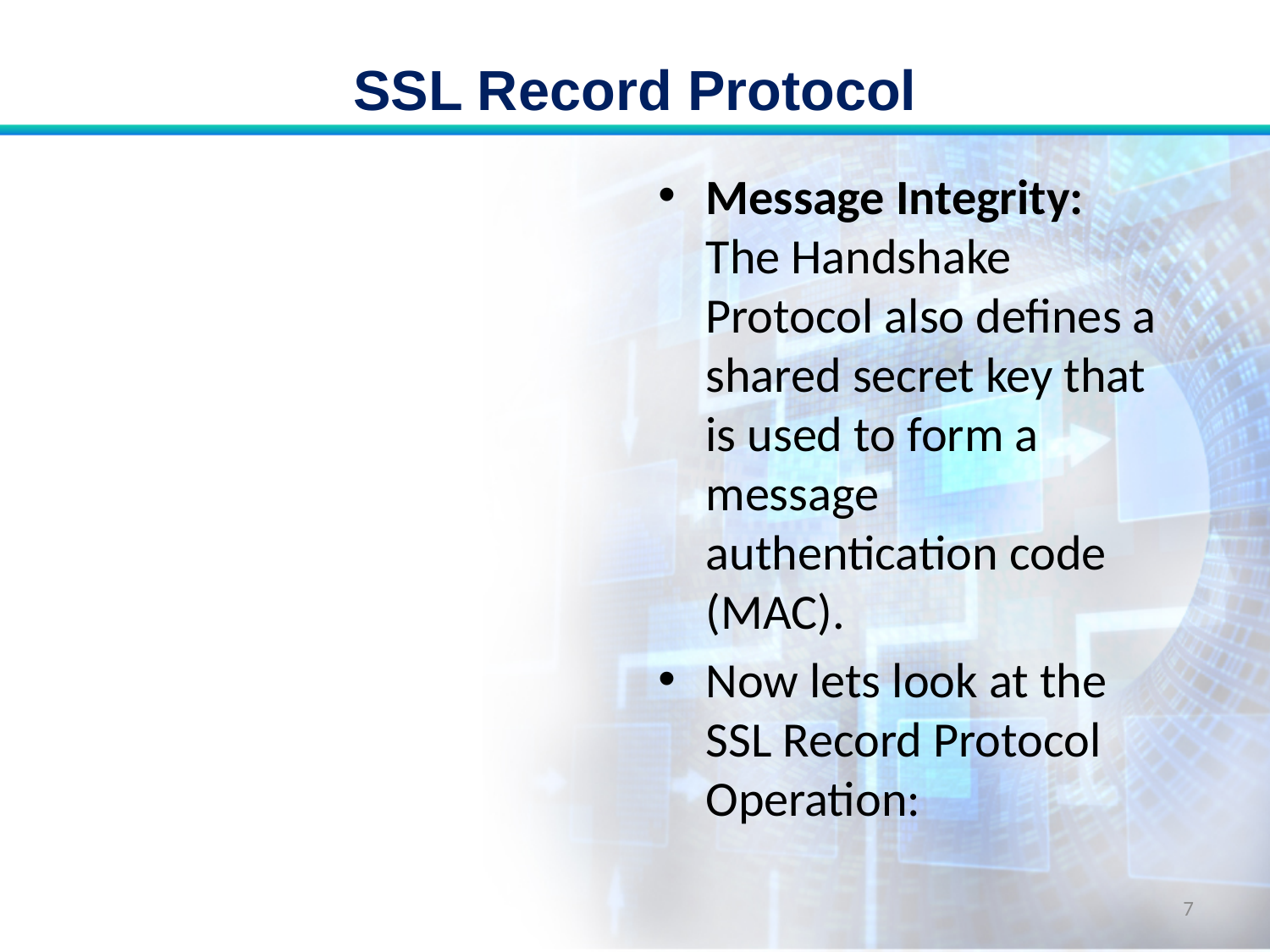

# SSL Record Protocol
Message Integrity: The Handshake Protocol also defines a shared secret key that is used to form a message authentication code (MAC).
Now lets look at the SSL Record Protocol Operation:
7